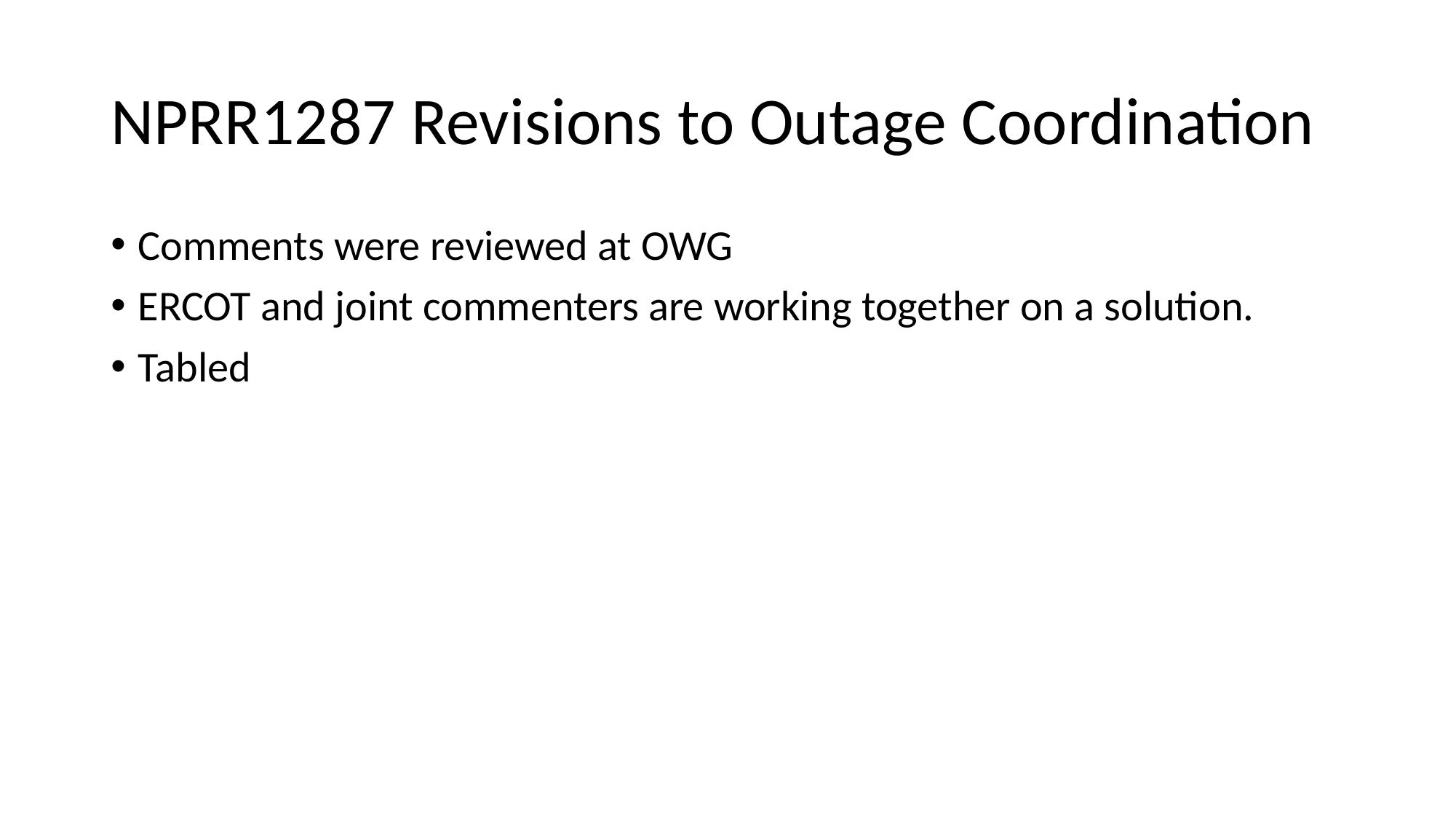

# NPRR1287 Revisions to Outage Coordination
Comments were reviewed at OWG
ERCOT and joint commenters are working together on a solution.
Tabled